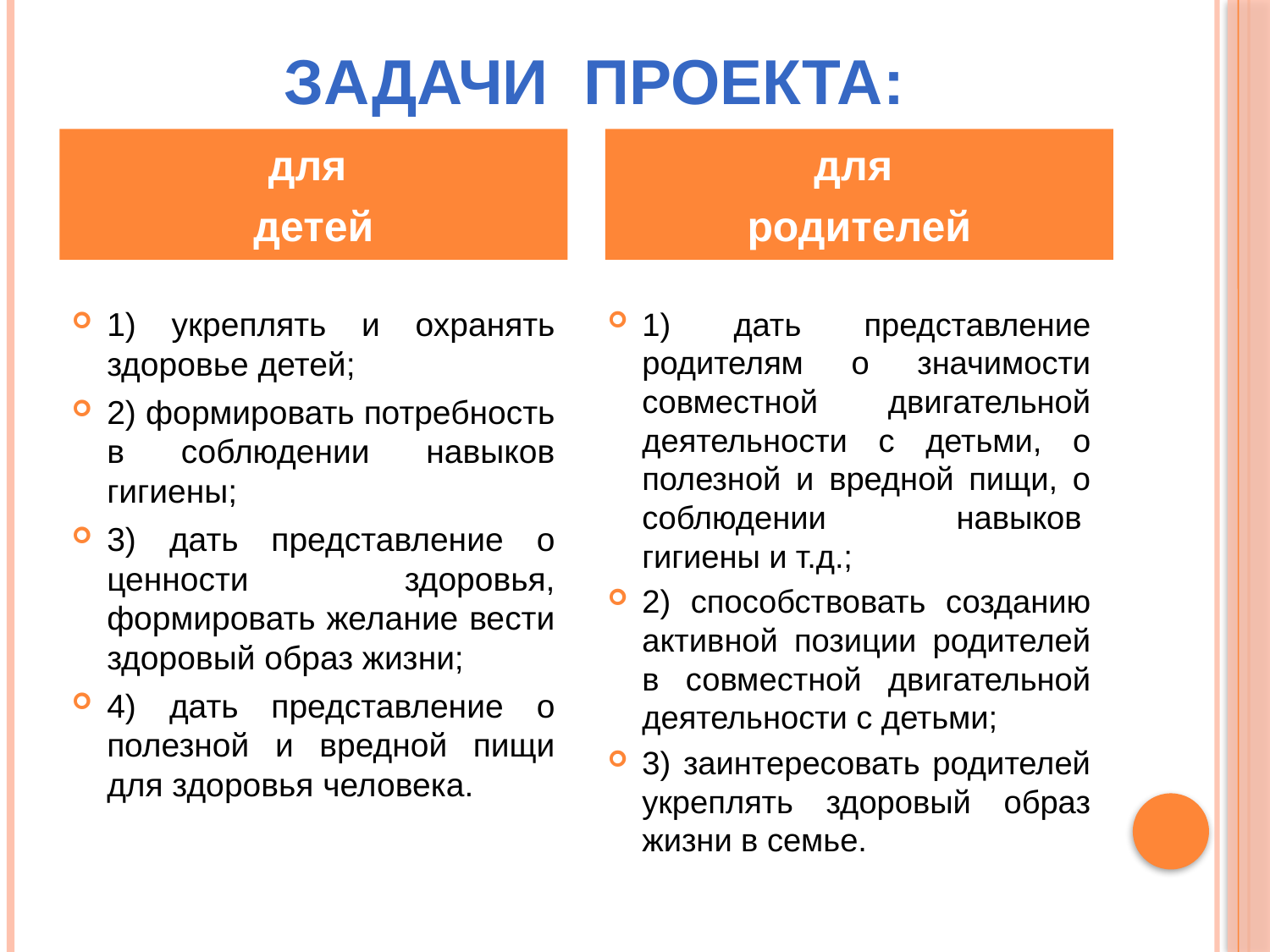

# Задачи  проекта:

для
детей

для
родителей

1) укреплять и охранять здоровье детей;
2) формировать потребность в соблюдении навыков гигиены;
3) дать представление о ценности здоровья, формировать желание вести здоровый образ жизни;
4) дать представление о полезной и вредной пищи для здоровья человека.

1) дать представление родителям о значимости совместной двигательной деятельности с детьми, о полезной и вредной пищи, о соблюдении навыков  гигиены и т.д.;
2) способствовать созданию активной позиции родителей в совместной двигательной деятельности с детьми;
3) заинтересовать родителей укреплять здоровый образ жизни в семье.